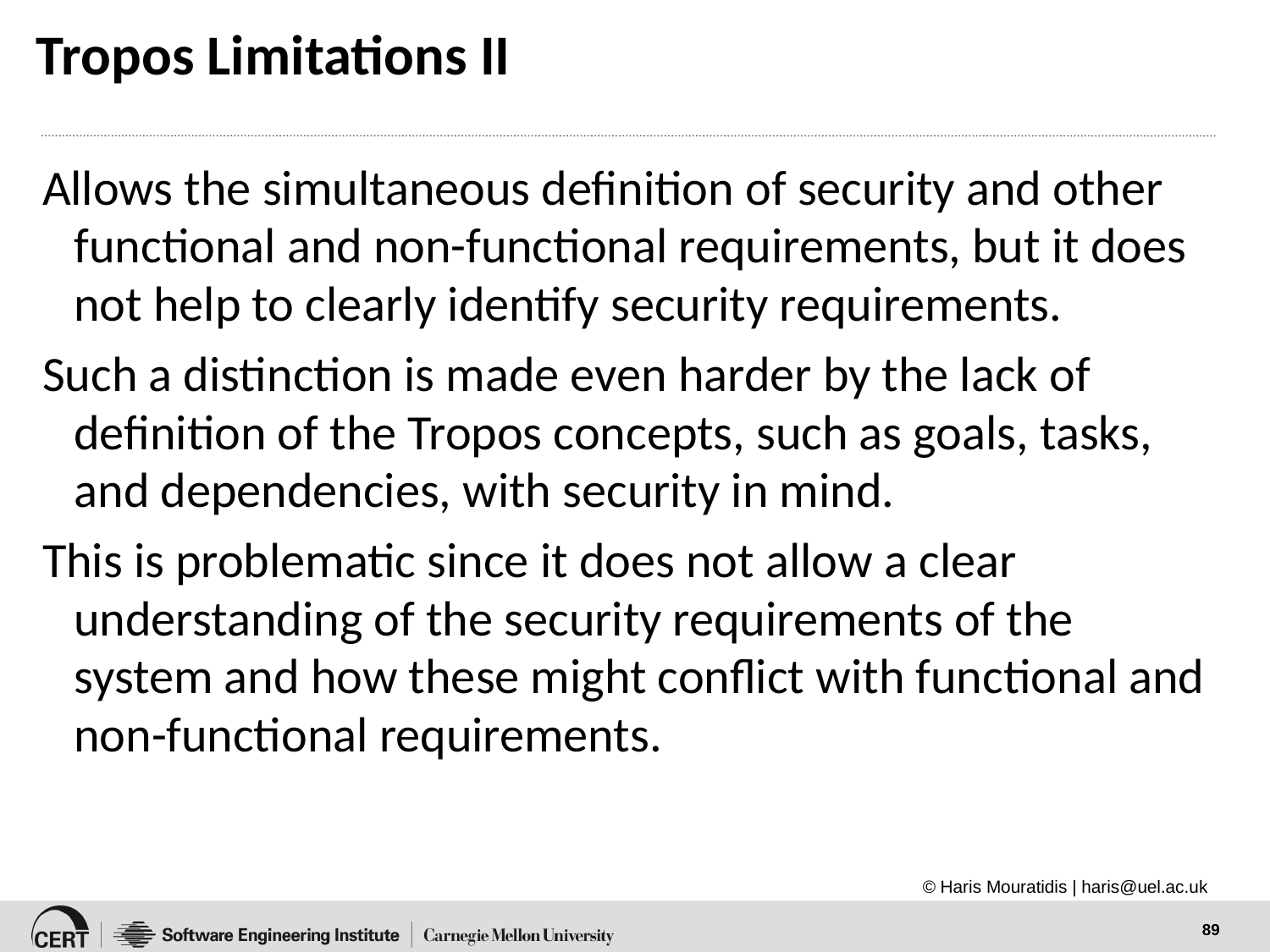

# Tropos Limitations II
Allows the simultaneous definition of security and other functional and non-functional requirements, but it does not help to clearly identify security requirements.
Such a distinction is made even harder by the lack of definition of the Tropos concepts, such as goals, tasks, and dependencies, with security in mind.
This is problematic since it does not allow a clear understanding of the security requirements of the system and how these might conflict with functional and non-functional requirements.

© Haris Mouratidis | haris@uel.ac.uk